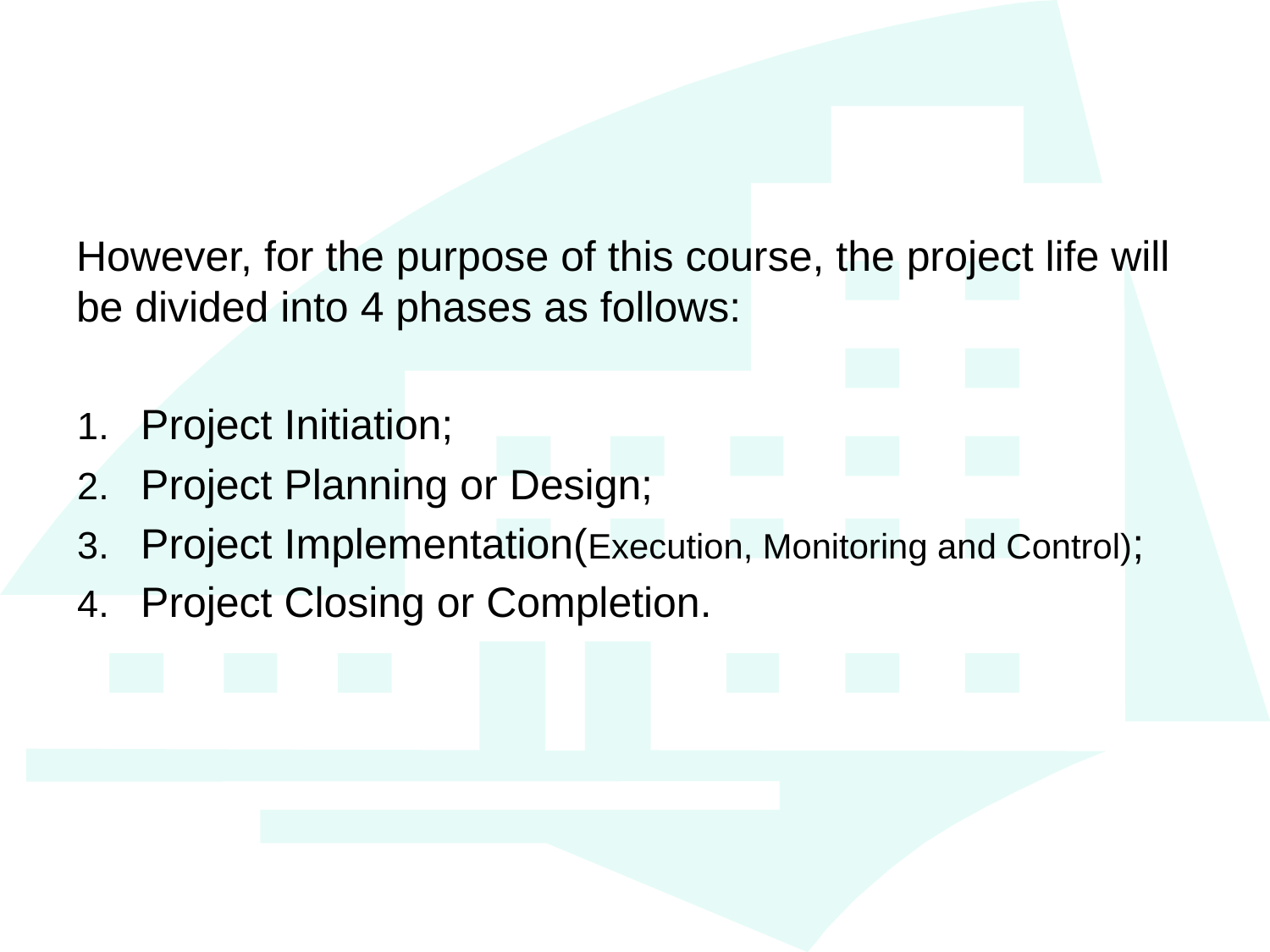

#
However, for the purpose of this course, the project life will be divided into 4 phases as follows:

Project Initiation;
Project Planning or Design;
Project Implementation(Execution, Monitoring and Control);
Project Closing or Completion.